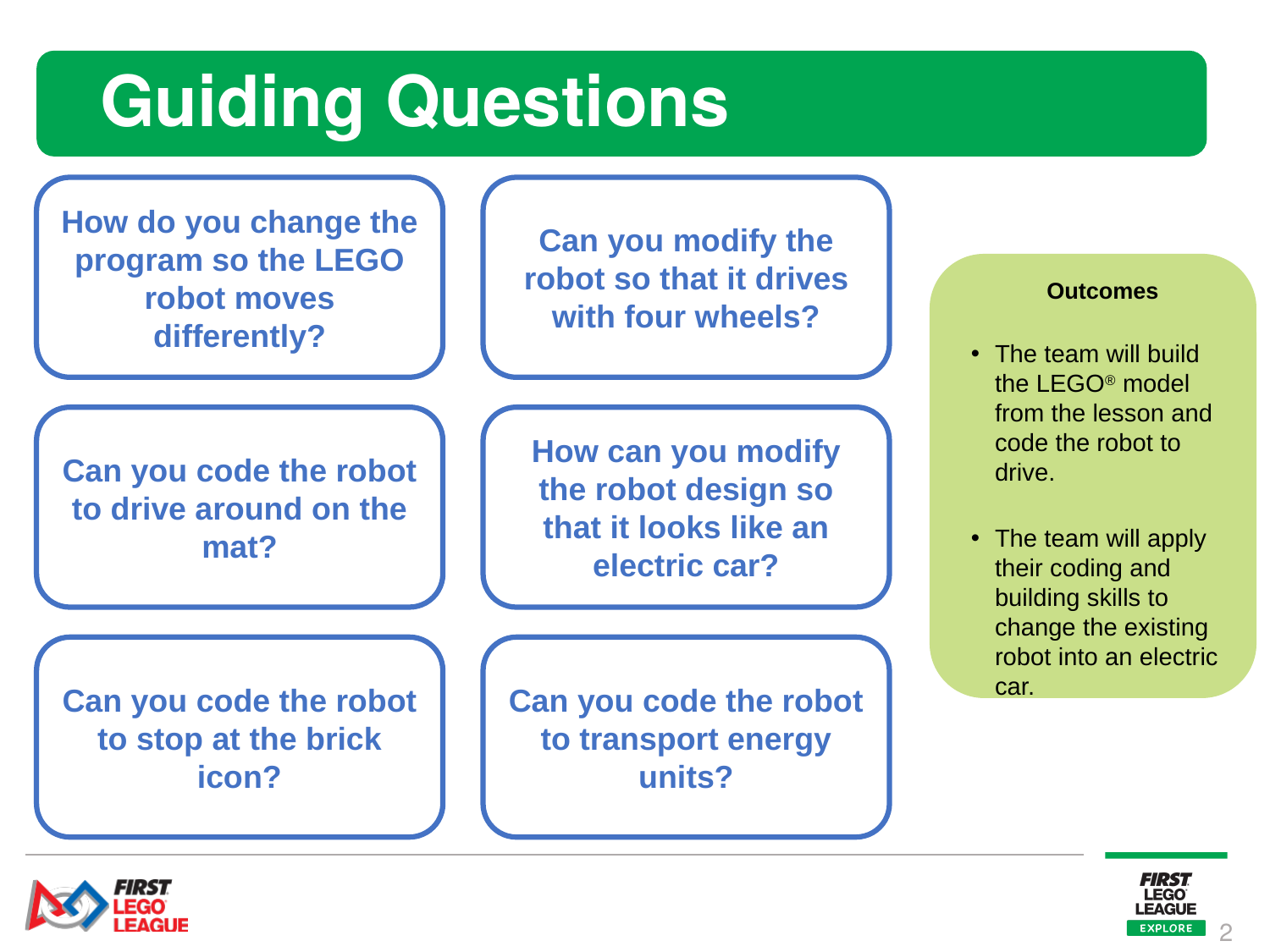

# Guiding Questions
How do you change the program so the LEGO robot moves differently?
Can you modify the robot so that it drives with four wheels?
Outcomes

The team will build the LEGO® model from the lesson and code the robot to drive.

The team will apply their coding and building skills to change the existing robot into an electric car.
Can you code the robot to drive around on the mat?
How can you modify the robot design so that it looks like an electric car?
Can you code the robot to stop at the brick icon?
Can you code the robot to transport energy units?
2